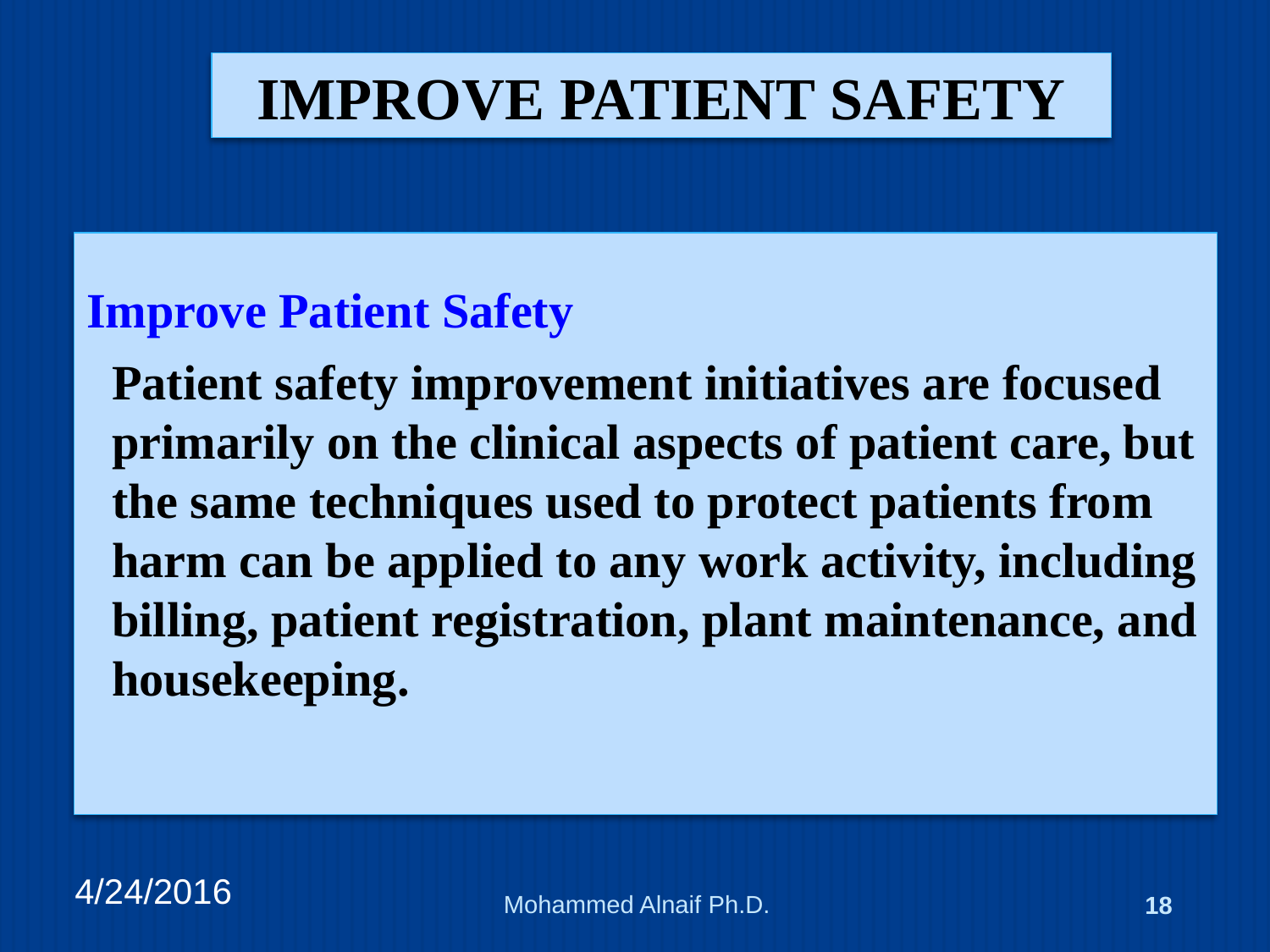

# improve patient safety
Improve Patient Safety
Patient safety improvement initiatives are focused primarily on the clinical aspects of patient care, but the same techniques used to protect patients from harm can be applied to any work activity, including billing, patient registration, plant maintenance, and housekeeping.

4/24/2016
Mohammed Alnaif Ph.D.
18